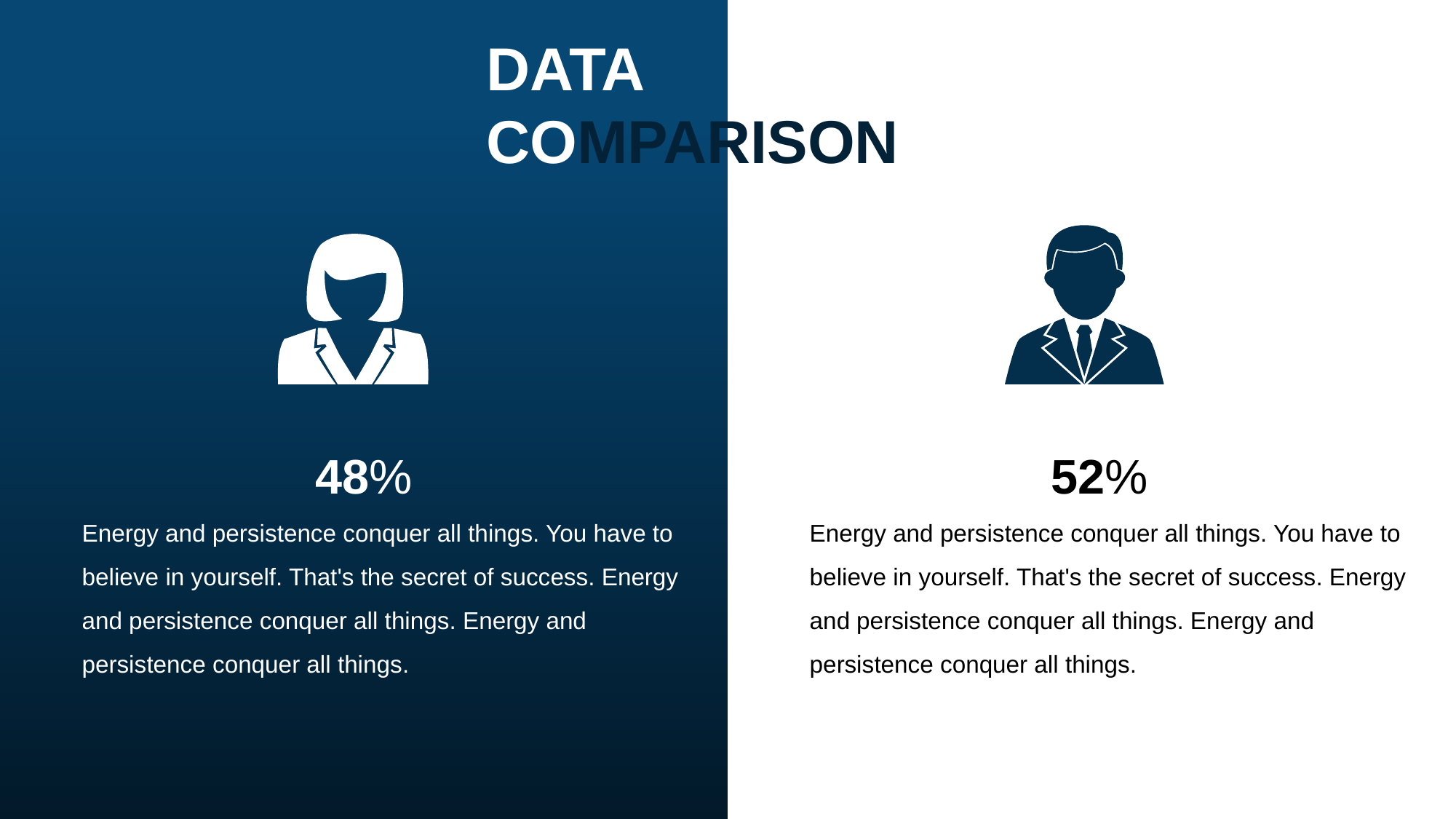

DATA COMPARISON

48%
52%
Energy and persistence conquer all things. You have to believe in yourself. That's the secret of success. Energy and persistence conquer all things. Energy and persistence conquer all things.
Energy and persistence conquer all things. You have to believe in yourself. That's the secret of success. Energy and persistence conquer all things. Energy and persistence conquer all things.